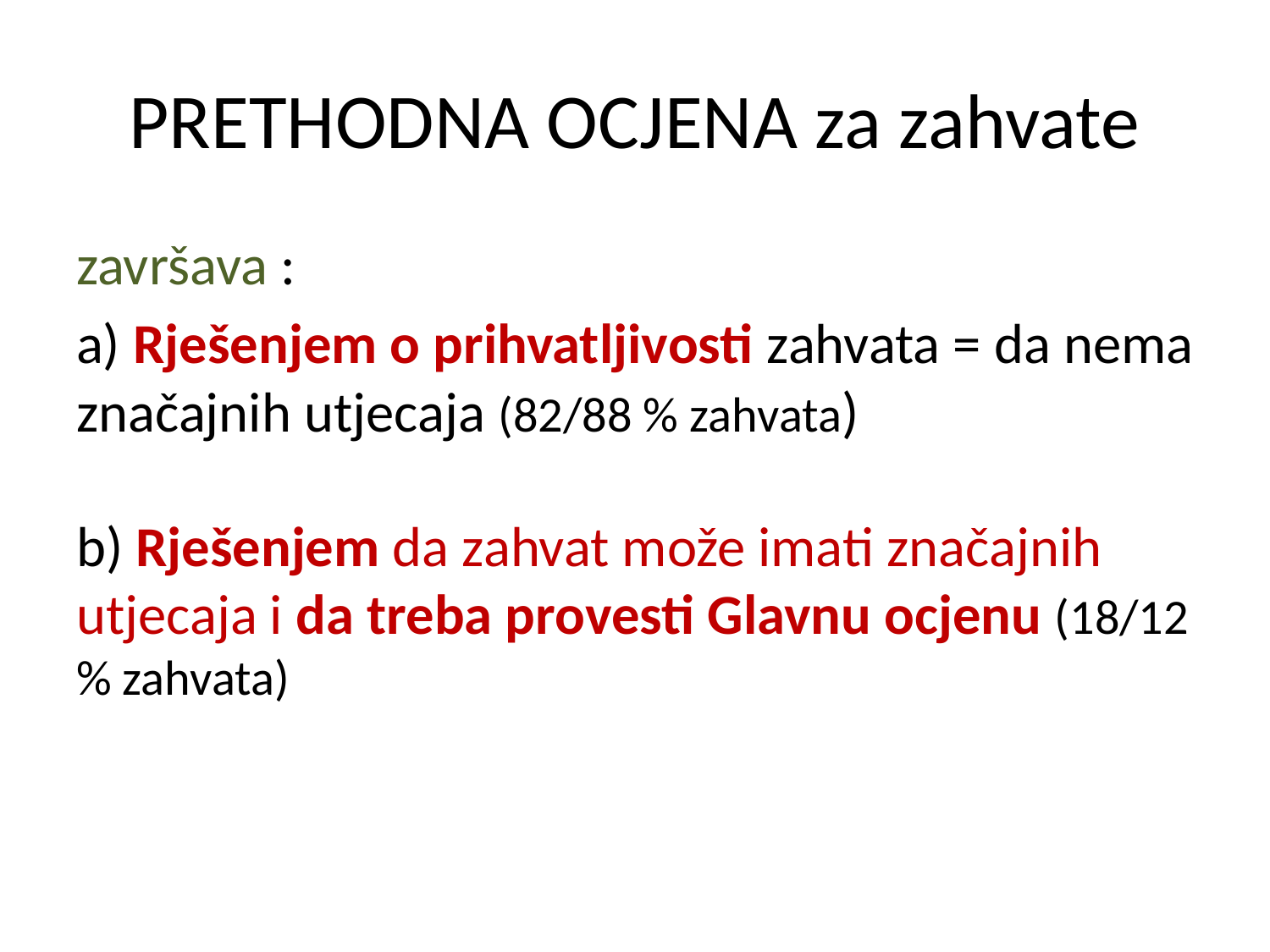

# PRETHODNA OCJENA za zahvate
završava :
a) Rješenjem o prihvatljivosti zahvata = da nema značajnih utjecaja (82/88 % zahvata)
b) Rješenjem da zahvat može imati značajnih utjecaja i da treba provesti Glavnu ocjenu (18/12 % zahvata)